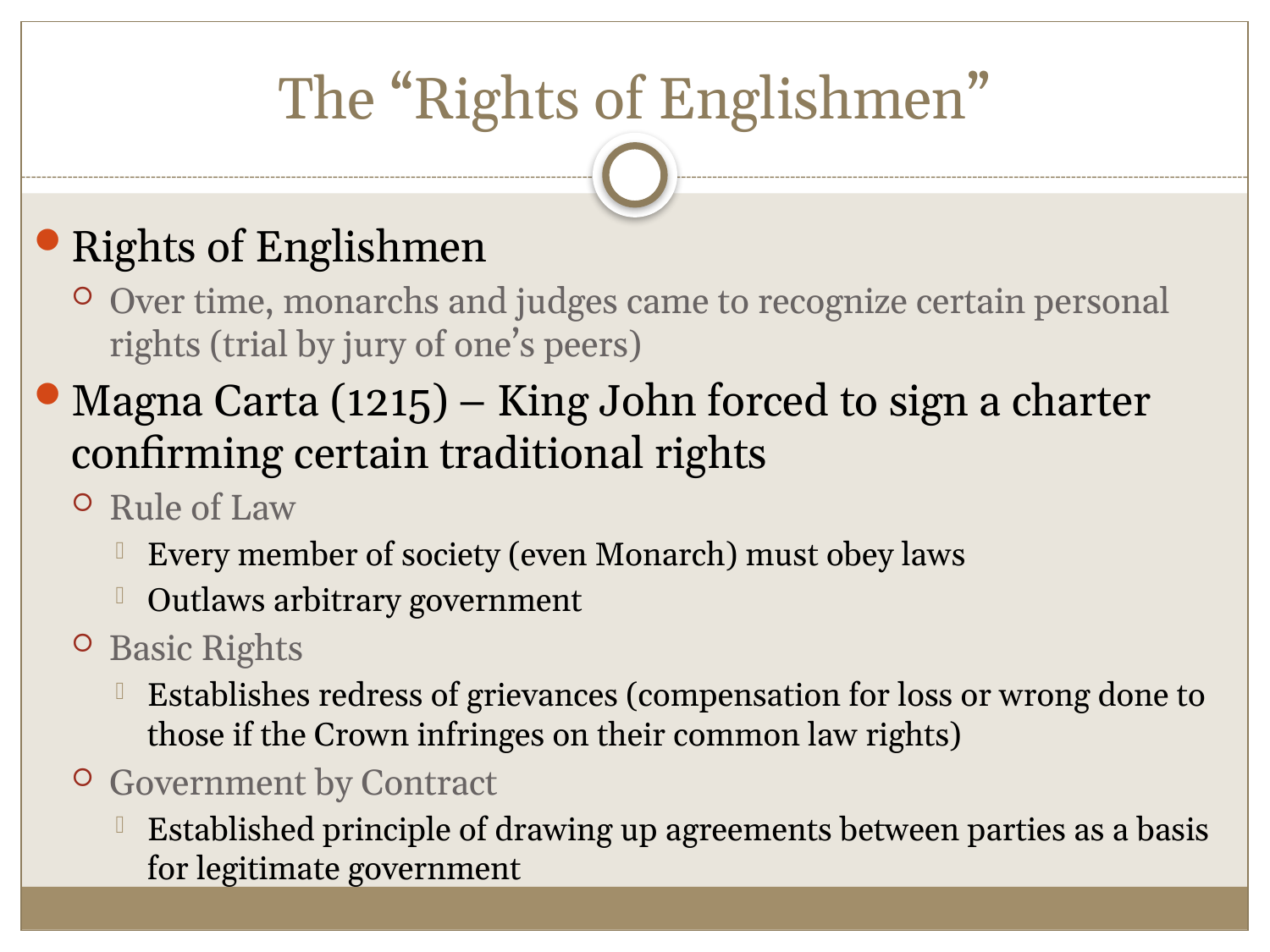

# The “Rights of Englishmen”
Rights of Englishmen
Over time, monarchs and judges came to recognize certain personal rights (trial by jury of one’s peers)
Magna Carta (1215) – King John forced to sign a charter  confirming certain traditional rights
Rule of Law
Every member of society (even Monarch) must obey laws
Outlaws arbitrary government
Basic Rights
Establishes redress of grievances (compensation for loss or wrong done to those if the Crown infringes on their common law rights)
Government by Contract
Established principle of drawing up agreements between parties as a basis for legitimate government